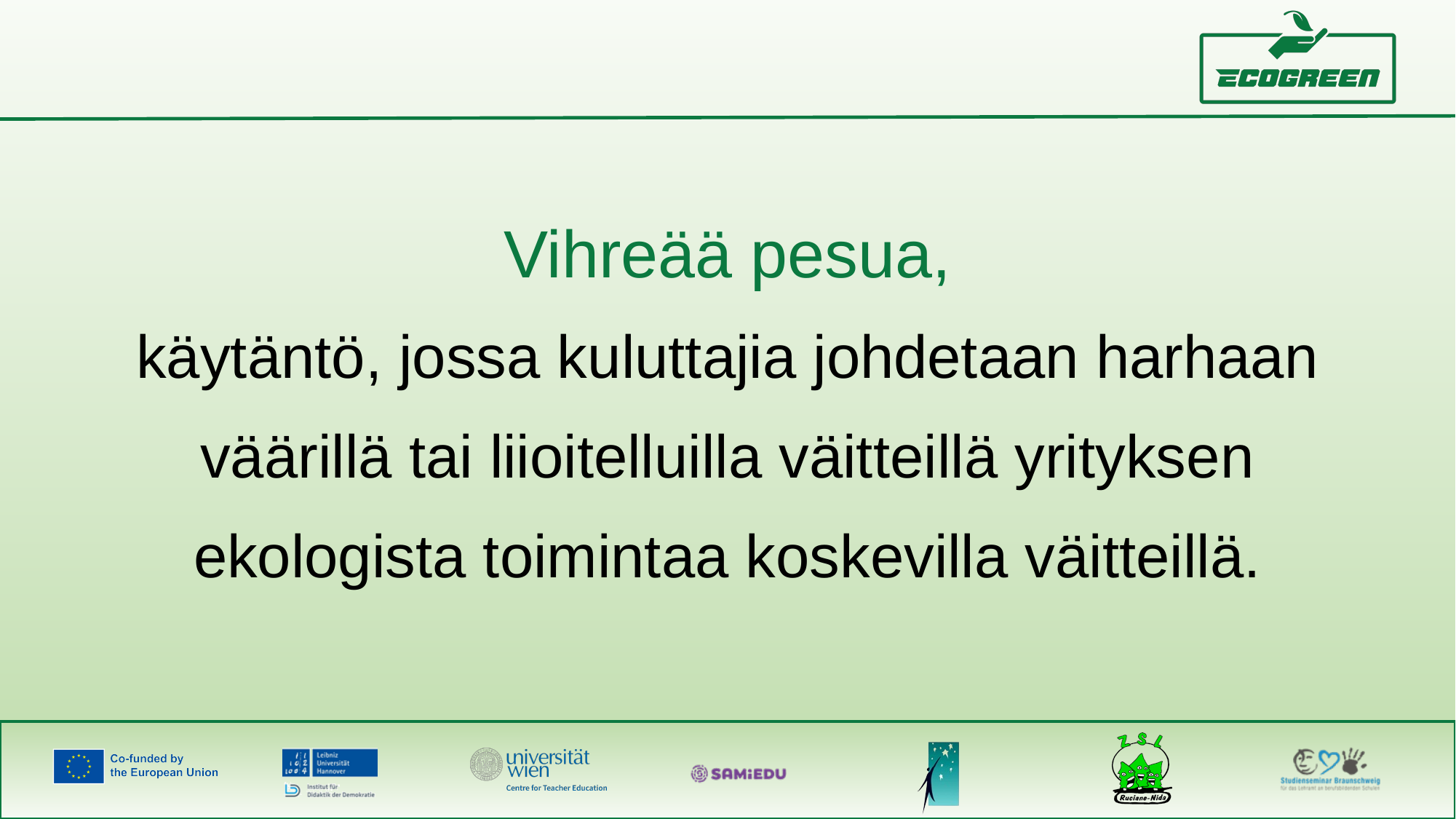

Vihreää pesua,
käytäntö, jossa kuluttajia johdetaan harhaan väärillä tai liioitelluilla väitteillä yrityksen ekologista toimintaa koskevilla väitteillä.